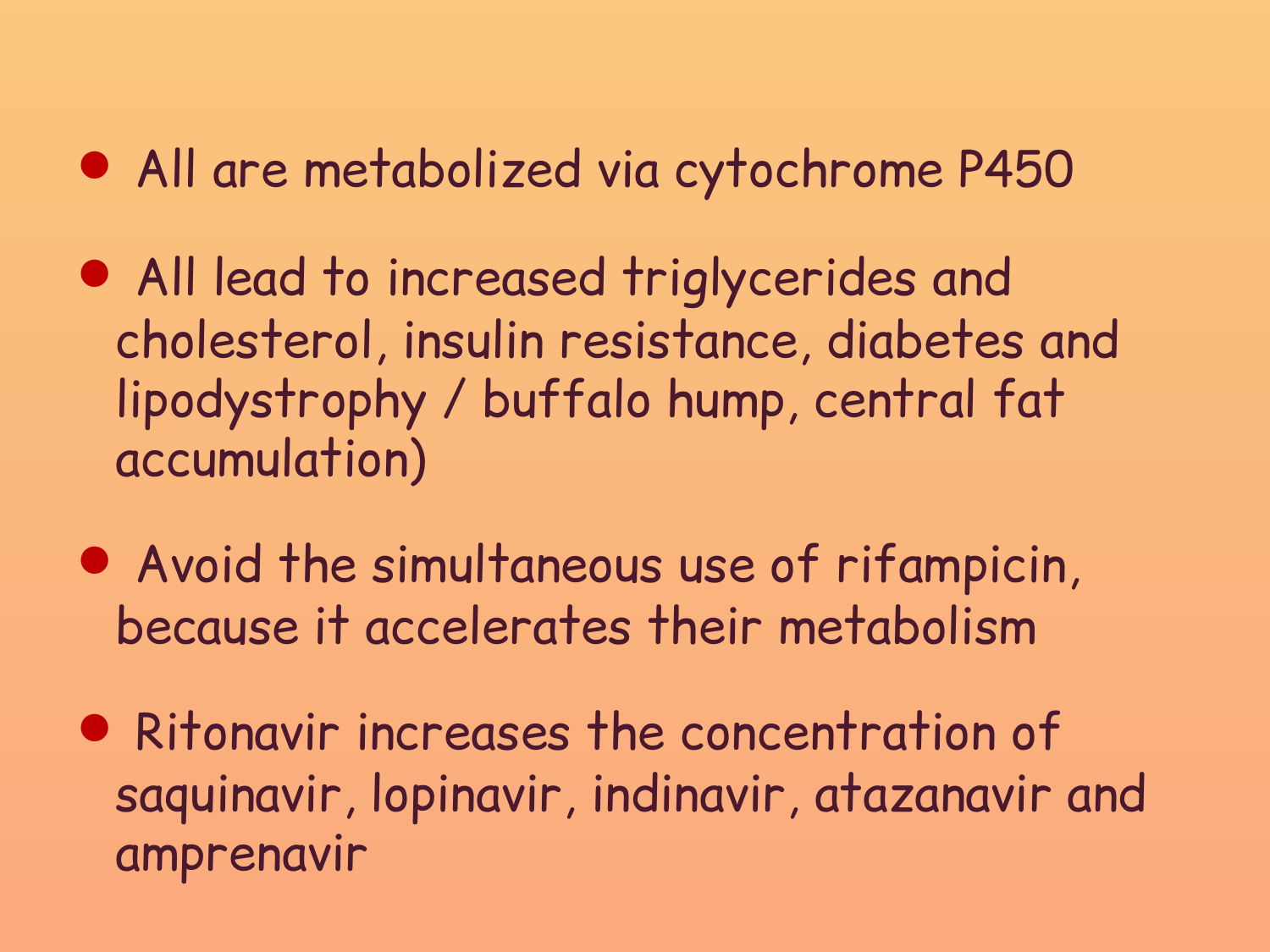

All are metabolized via cytochrome P450

 All lead to increased triglycerides and cholesterol, insulin resistance, diabetes and lipodystrophy / buffalo hump, central fat accumulation)

 Avoid the simultaneous use of rifampicin, because it accelerates their metabolism

 Ritonavir increases the concentration of saquinavir, lopinavir, indinavir, atazanavir and amprenavir

#